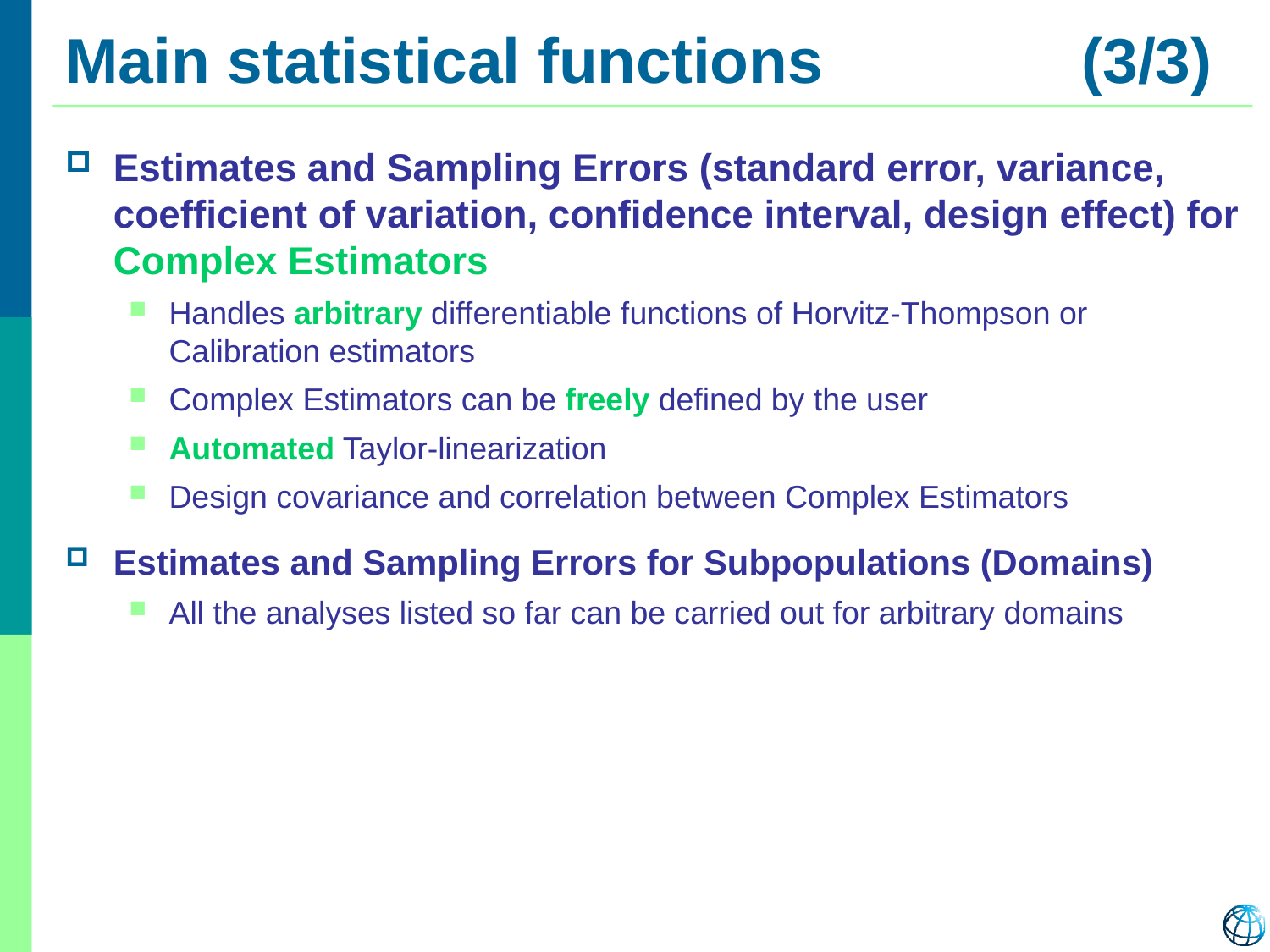

# Main statistical functions			(3/3)
Estimates and Sampling Errors (standard error, variance, coefficient of variation, confidence interval, design effect) for Complex Estimators
Handles arbitrary differentiable functions of Horvitz‑Thompson or Calibration estimators
Complex Estimators can be freely defined by the user
Automated Taylor‑linearization
Design covariance and correlation between Complex Estimators
Estimates and Sampling Errors for Subpopulations (Domains)
All the analyses listed so far can be carried out for arbitrary domains